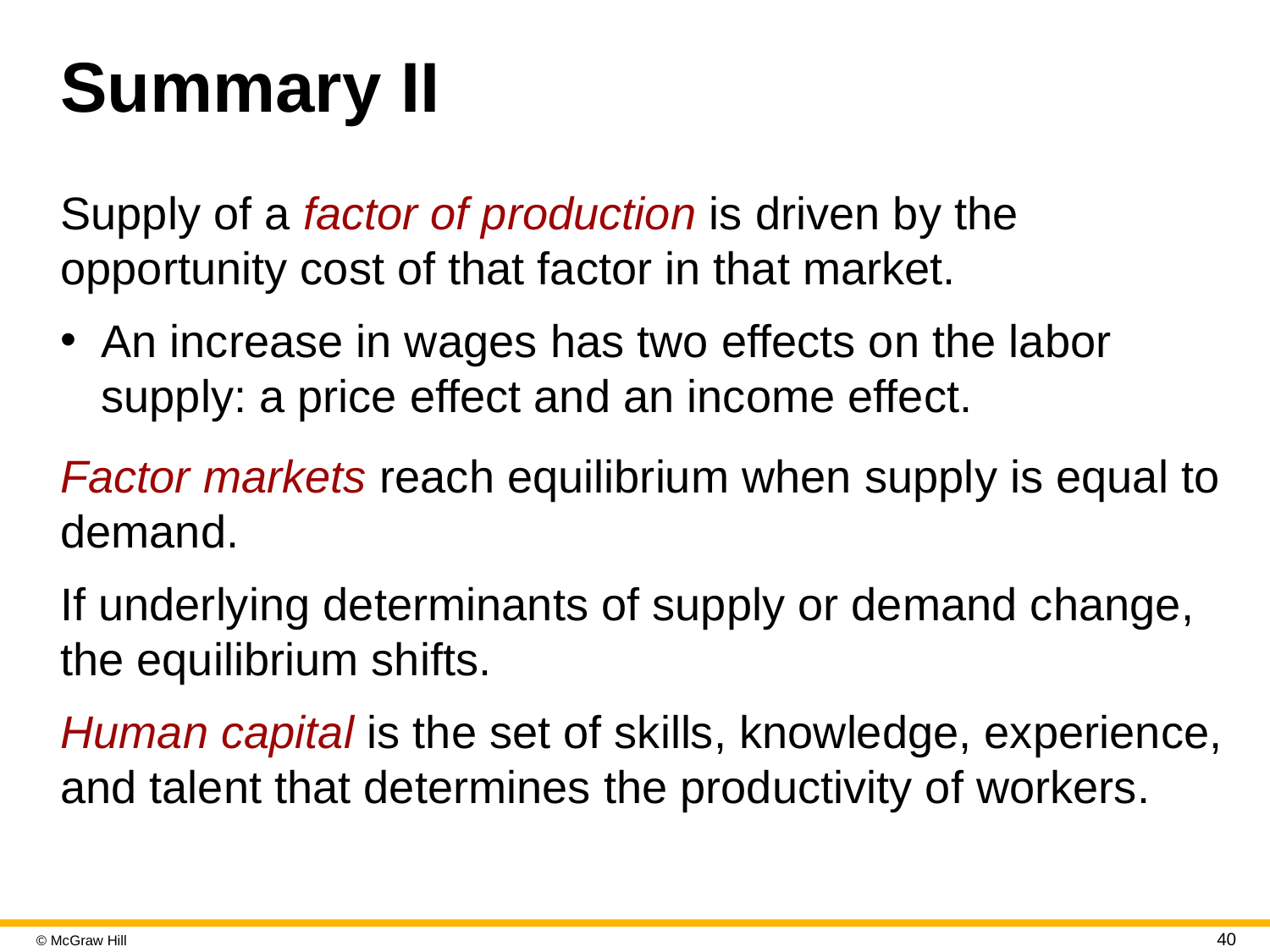

# Summary II
Supply of a factor of production is driven by the opportunity cost of that factor in that market.
An increase in wages has two effects on the labor supply: a price effect and an income effect.
Factor markets reach equilibrium when supply is equal to demand.
If underlying determinants of supply or demand change, the equilibrium shifts.
Human capital is the set of skills, knowledge, experience, and talent that determines the productivity of workers.